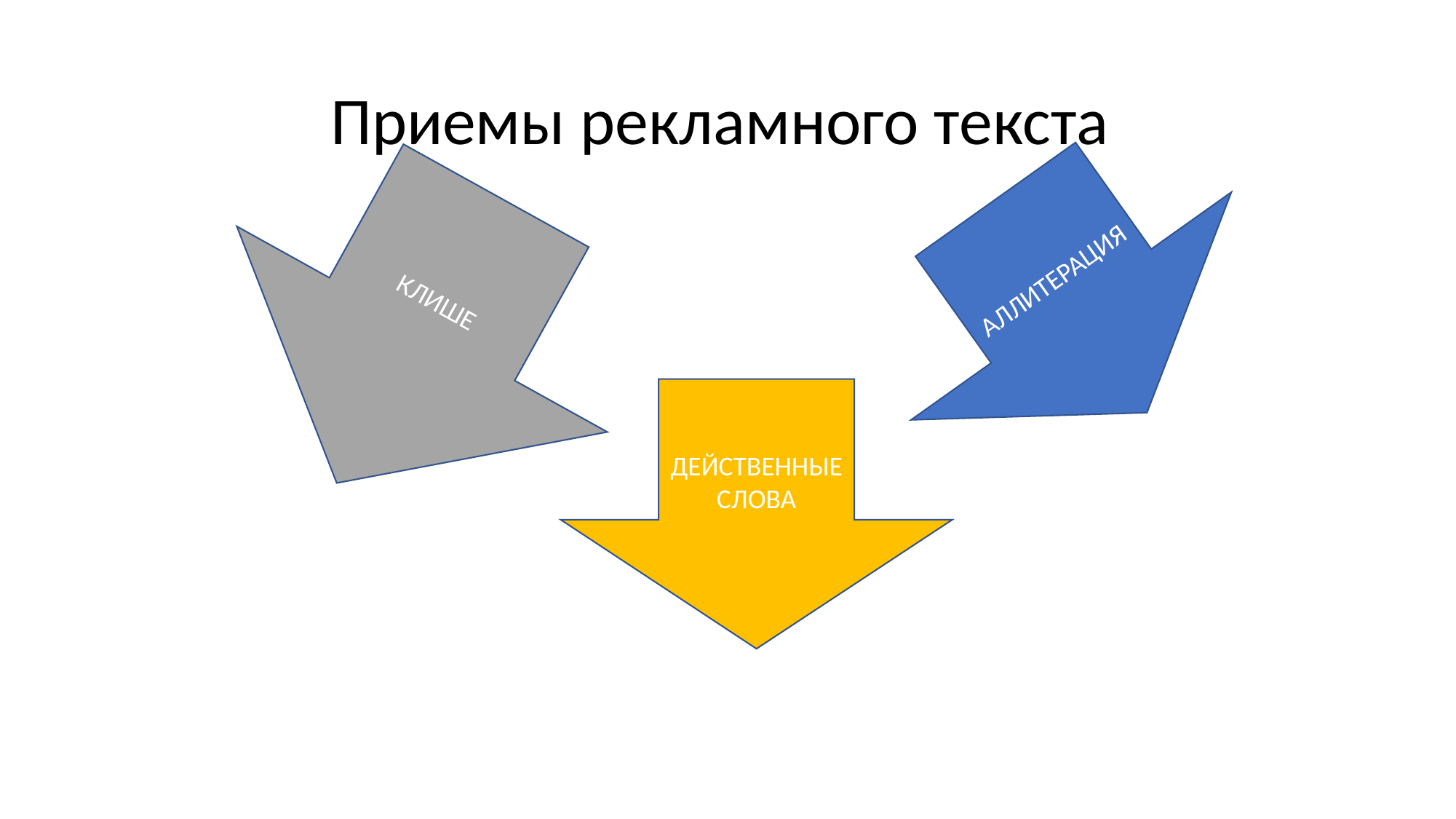

# Приемы рекламного текста
КЛИШЕ
АЛЛИТЕРАЦИЯ
ДЕЙСТВЕННЫЕ
СЛОВА